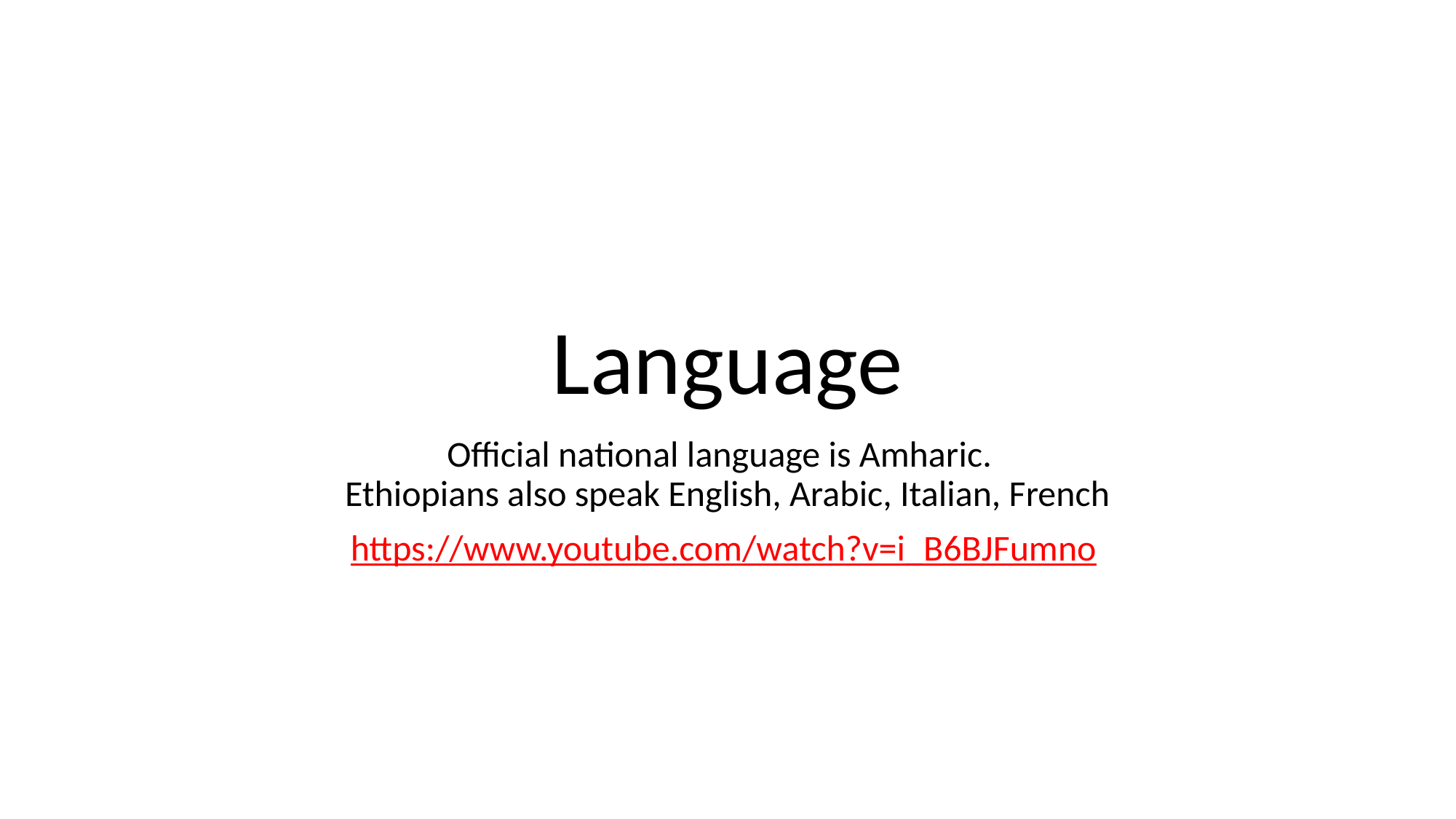

# Language
Official national language is Amharic.
Ethiopians also speak English, Arabic, Italian, French
https://www.youtube.com/watch?v=i_B6BJFumno